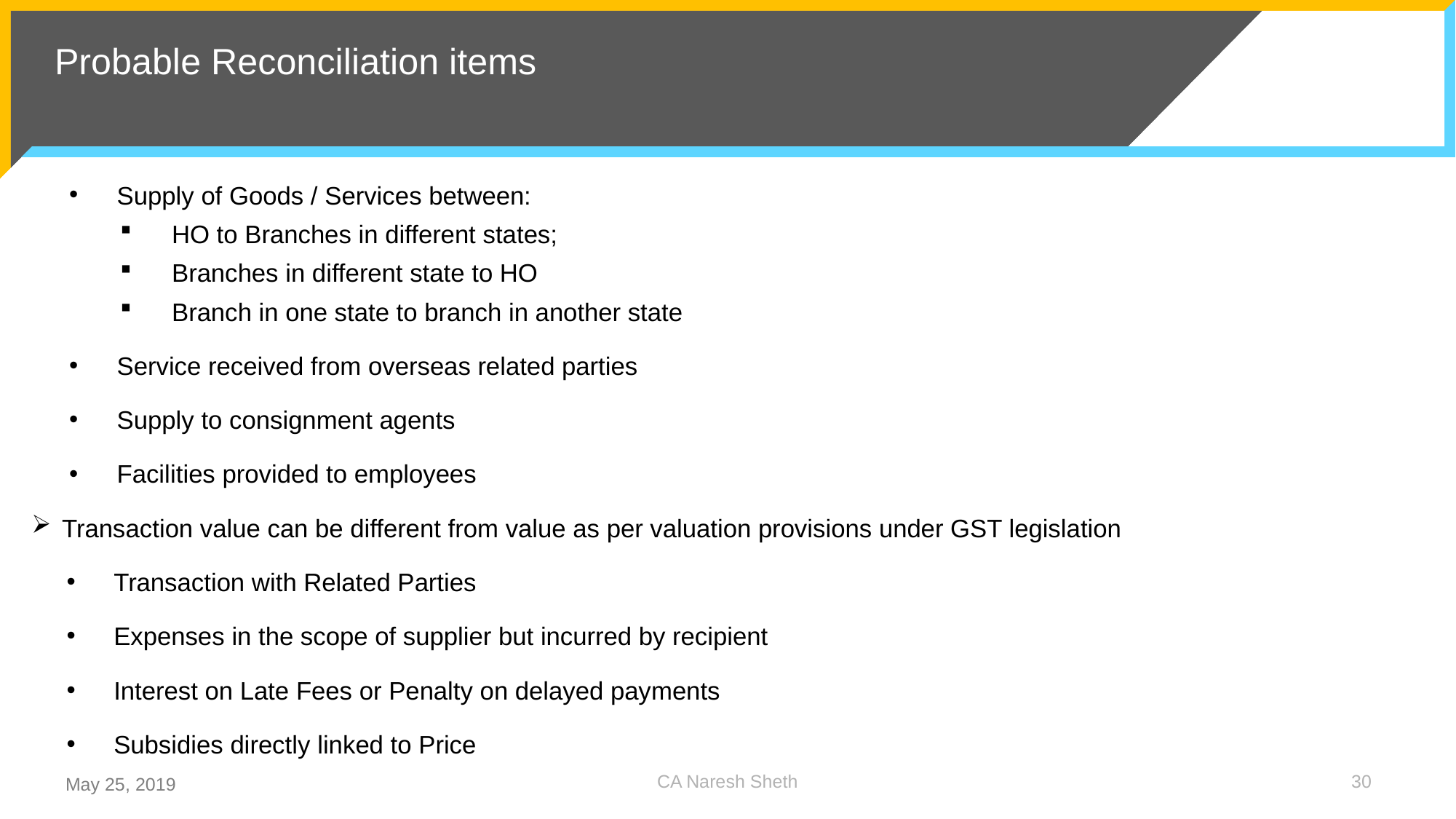

# Probable Reconciliation items
Supply of Goods / Services between:
HO to Branches in different states;
Branches in different state to HO
Branch in one state to branch in another state
Service received from overseas related parties
Supply to consignment agents
Facilities provided to employees
Transaction value can be different from value as per valuation provisions under GST legislation
Transaction with Related Parties
Expenses in the scope of supplier but incurred by recipient
Interest on Late Fees or Penalty on delayed payments
Subsidies directly linked to Price

CA Naresh Sheth
30
May 25, 2019